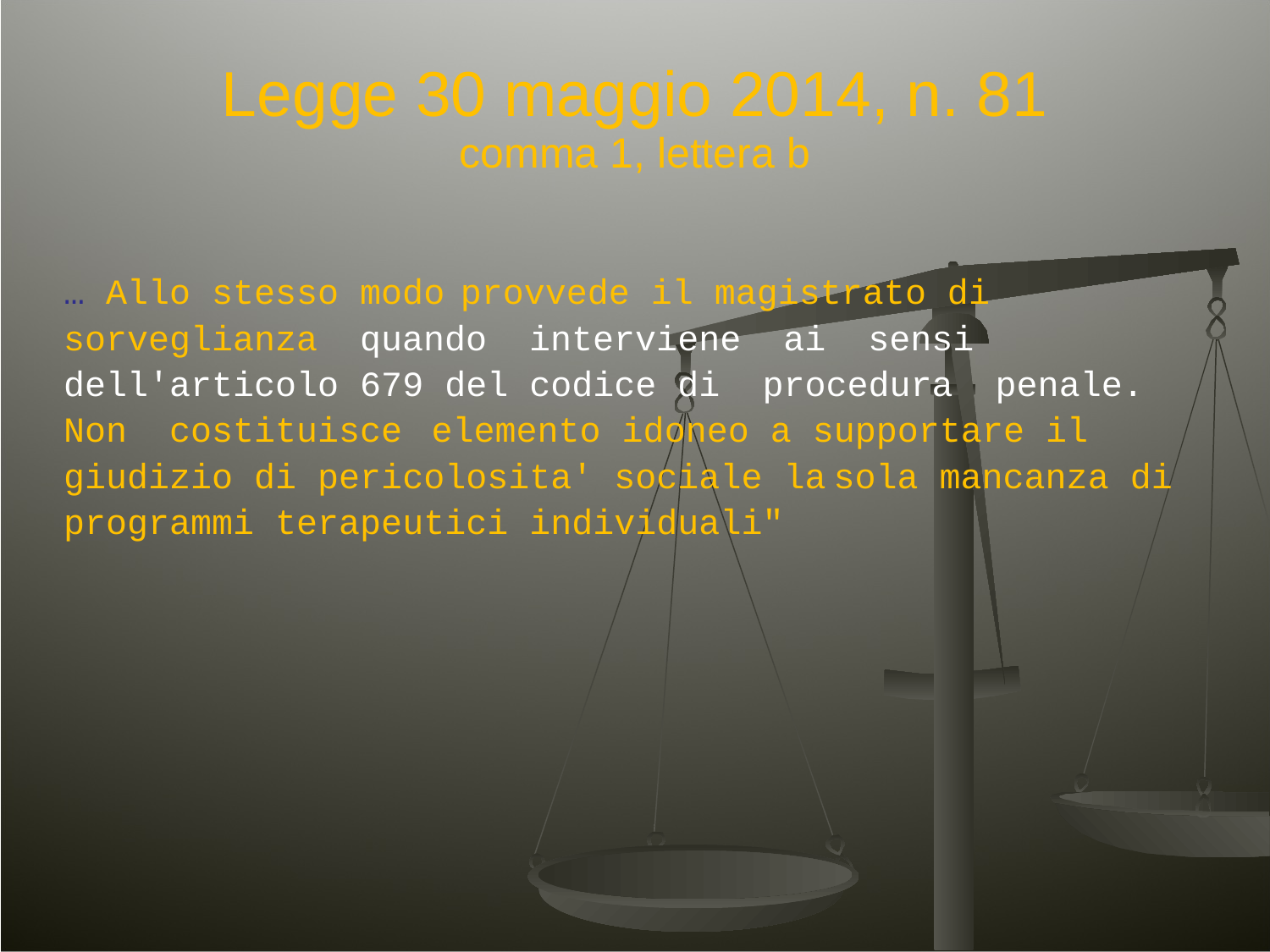

Legge 30 maggio 2014, n. 81
comma 1, lettera b

… Allo stesso modo  provvede il magistrato di sorveglianza  quando  interviene  ai  sensi dell'articolo 679 del codice di  procedura  penale.  Non  costituisce  elemento idoneo a supportare il giudizio di pericolosita' sociale la sola mancanza di programmi terapeutici individuali"